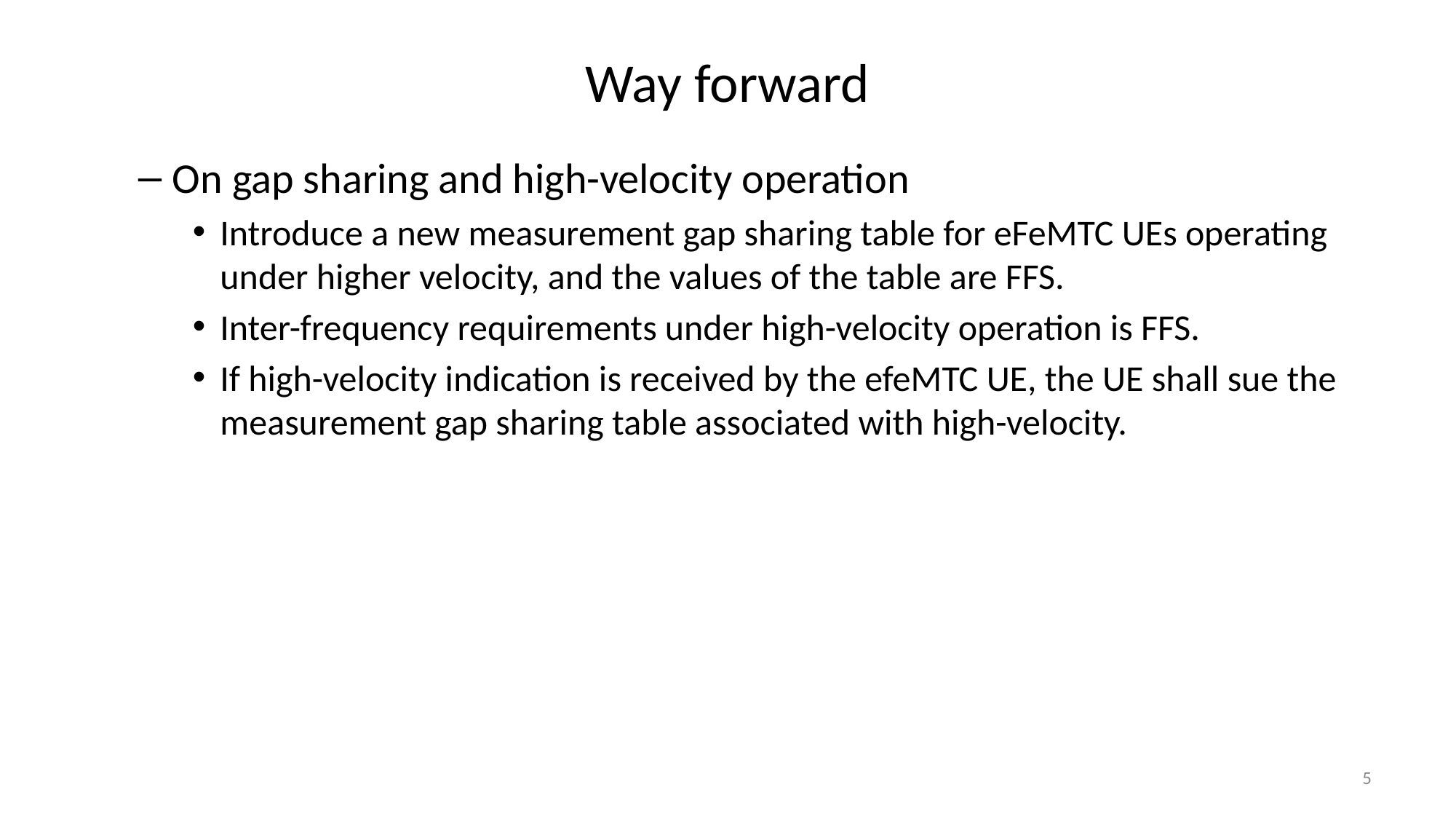

# Way forward
On gap sharing and high-velocity operation
Introduce a new measurement gap sharing table for eFeMTC UEs operating under higher velocity, and the values of the table are FFS.
Inter-frequency requirements under high-velocity operation is FFS.
If high-velocity indication is received by the efeMTC UE, the UE shall sue the measurement gap sharing table associated with high-velocity.
5